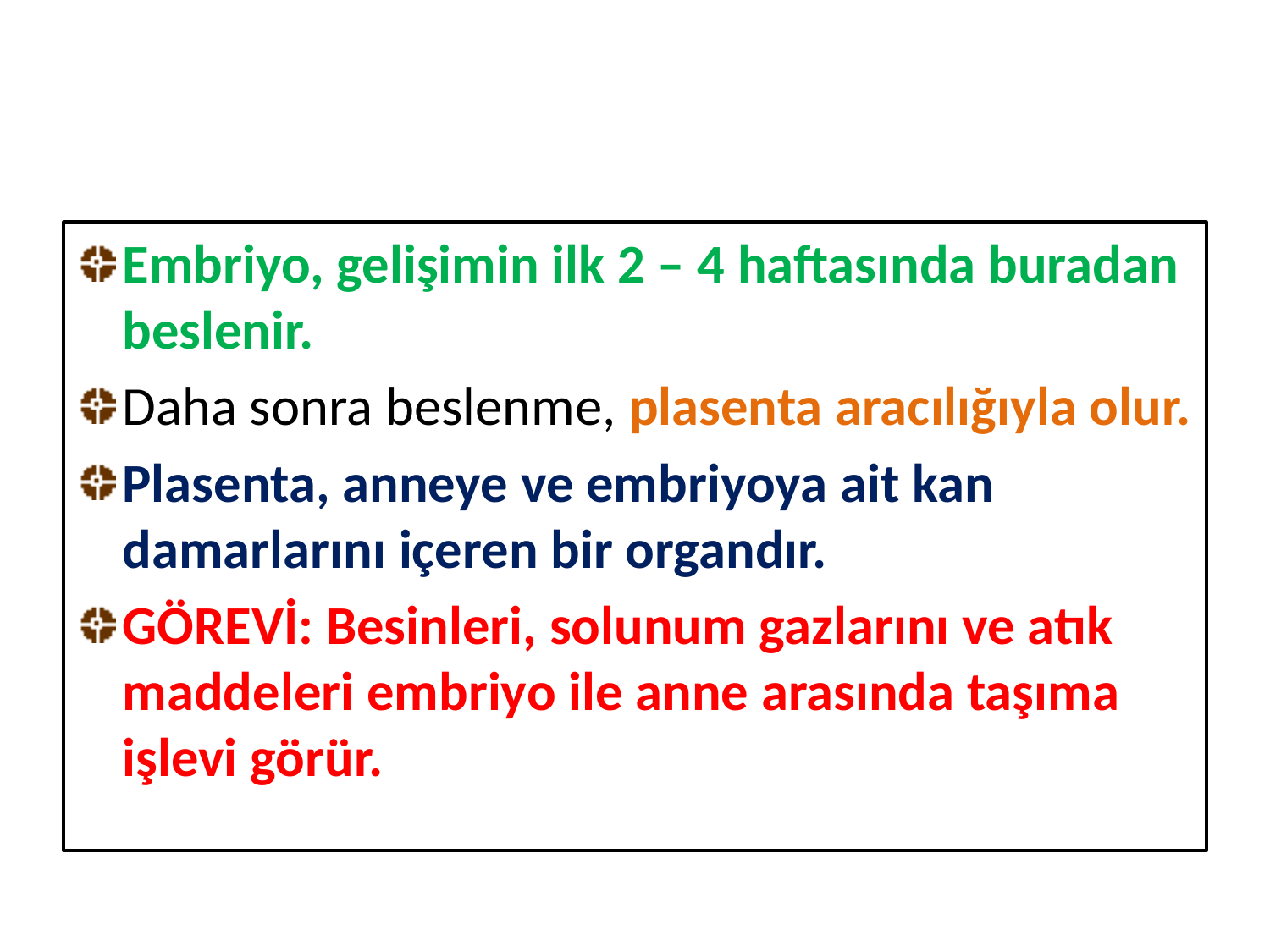

#
Embriyo, gelişimin ilk 2 – 4 haftasında buradan beslenir.
Daha sonra beslenme, plasenta aracılığıyla olur.
Plasenta, anneye ve embriyoya ait kan damarlarını içeren bir organdır.
GÖREVİ: Besinleri, solunum gazlarını ve atık maddeleri embriyo ile anne arasında taşıma işlevi görür.